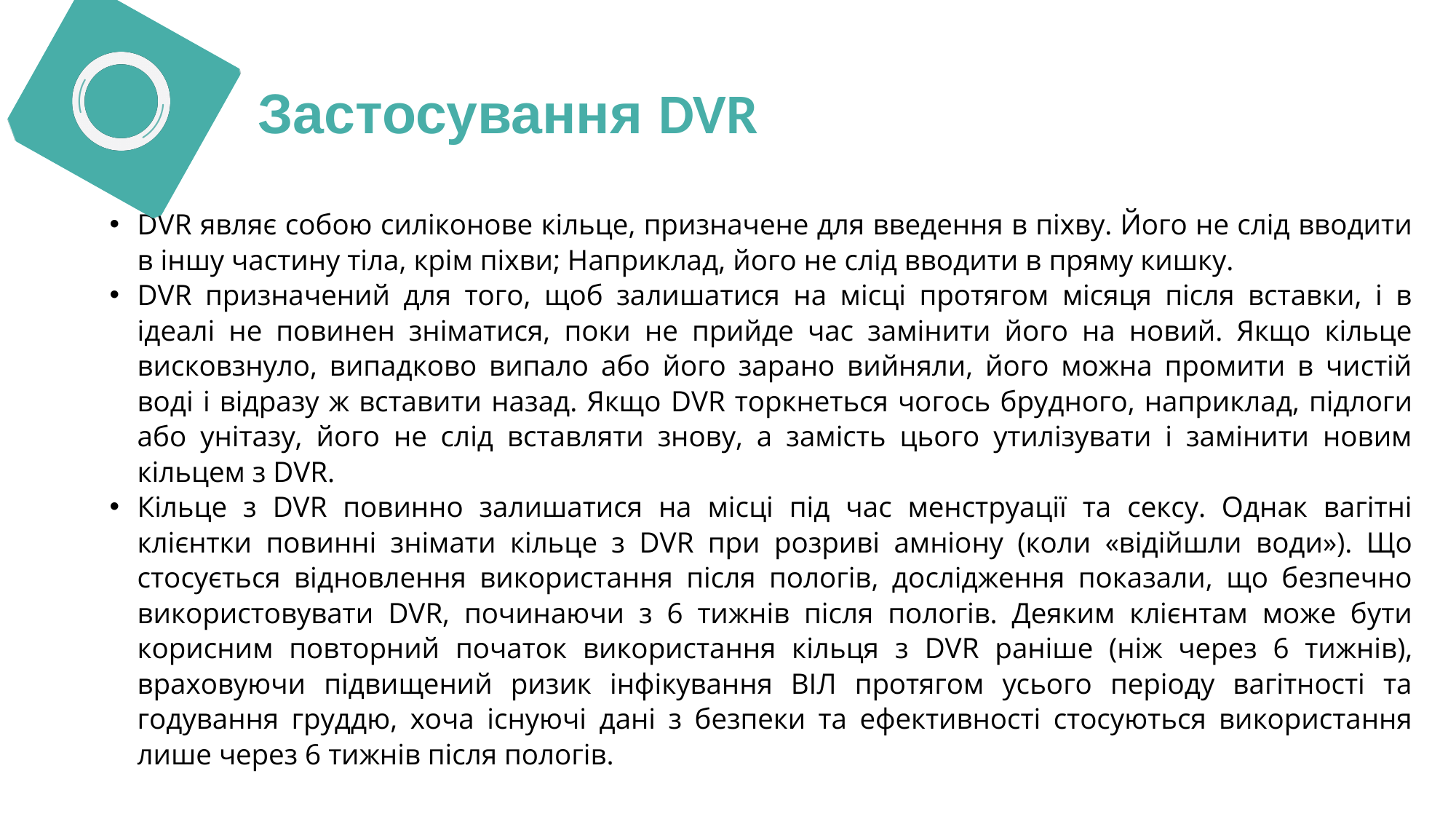

Застосування DVR
DVR являє собою силіконове кільце, призначене для введення в піхву. Його не слід вводити в іншу частину тіла, крім піхви; Наприклад, його не слід вводити в пряму кишку.
DVR призначений для того, щоб залишатися на місці протягом місяця після вставки, і в ідеалі не повинен зніматися, поки не прийде час замінити його на новий. Якщо кільце висковзнуло, випадково випало або його зарано вийняли, його можна промити в чистій воді і відразу ж вставити назад. Якщо DVR торкнеться чогось брудного, наприклад, підлоги або унітазу, його не слід вставляти знову, а замість цього утилізувати і замінити новим кільцем з DVR.
Кільце з DVR повинно залишатися на місці під час менструації та сексу. Однак вагітні клієнтки повинні знімати кільце з DVR при розриві амніону (коли «відійшли води»). Що стосується відновлення використання після пологів, дослідження показали, що безпечно використовувати DVR, починаючи з 6 тижнів після пологів. Деяким клієнтам може бути корисним повторний початок використання кільця з DVR раніше (ніж через 6 тижнів), враховуючи підвищений ризик інфікування ВІЛ протягом усього періоду вагітності та годування груддю, хоча існуючі дані з безпеки та ефективності стосуються використання лише через 6 тижнів після пологів.